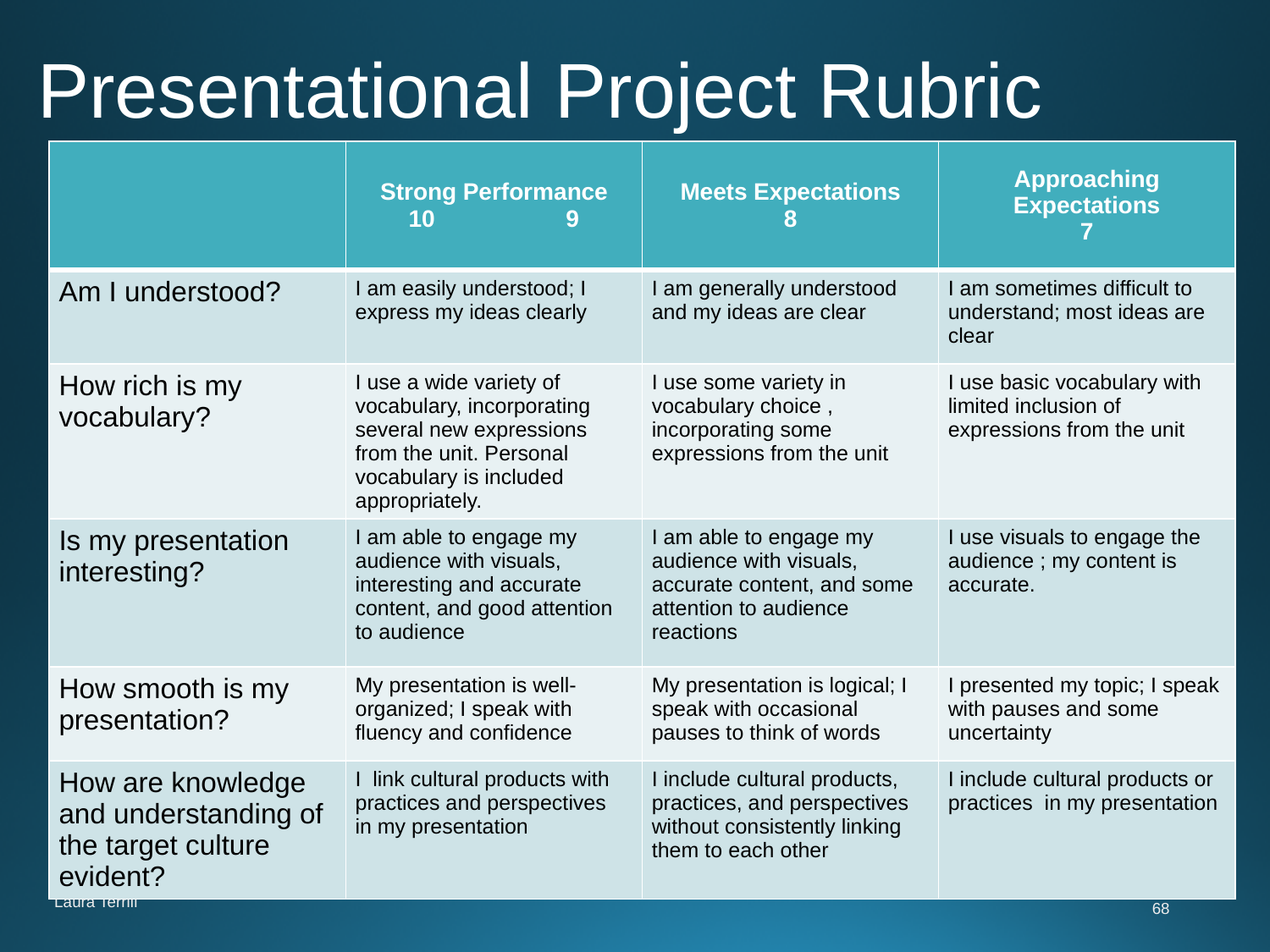

# Presentational Project Rubric
|  | Strong Performance 10 9 | Meets Expectations 8 | Approaching Expectations 7 |
| --- | --- | --- | --- |
| Am I understood? | I am easily understood; I express my ideas clearly | I am generally understood and my ideas are clear | I am sometimes difficult to understand; most ideas are clear |
| How rich is my vocabulary? | I use a wide variety of vocabulary, incorporating several new expressions from the unit. Personal vocabulary is included appropriately. | I use some variety in vocabulary choice , incorporating some expressions from the unit | I use basic vocabulary with limited inclusion of expressions from the unit |
| Is my presentation interesting? | I am able to engage my audience with visuals, interesting and accurate content, and good attention to audience | I am able to engage my audience with visuals, accurate content, and some attention to audience reactions | I use visuals to engage the audience ; my content is accurate. |
| How smooth is my presentation? | My presentation is well-organized; I speak with fluency and confidence | My presentation is logical; I speak with occasional pauses to think of words | I presented my topic; I speak with pauses and some uncertainty |
| How are knowledge and understanding of the target culture evident? | I link cultural products with practices and perspectives in my presentation | I include cultural products, practices, and perspectives without consistently linking them to each other | I include cultural products or practices in my presentation |
Laura Terrill
68